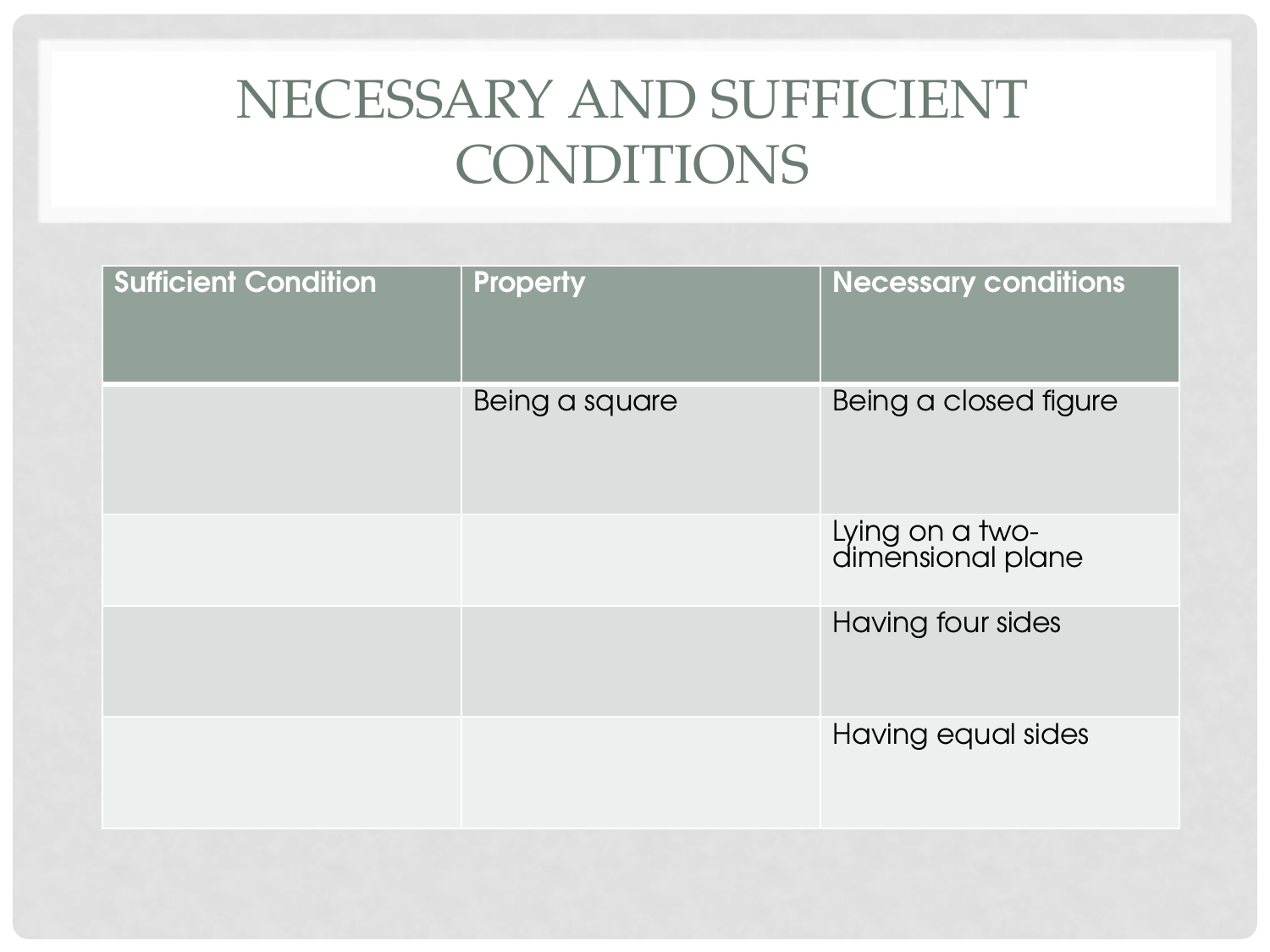

# Necessary and Sufficient Conditions

| Sufficient Condition | Property | Necessary conditions |
| --- | --- | --- |
|  | Being a square | Being a closed figure |
|  |  | Lying on a two-dimensional plane |
|  |  | Having four sides |
|  |  | Having equal sides |